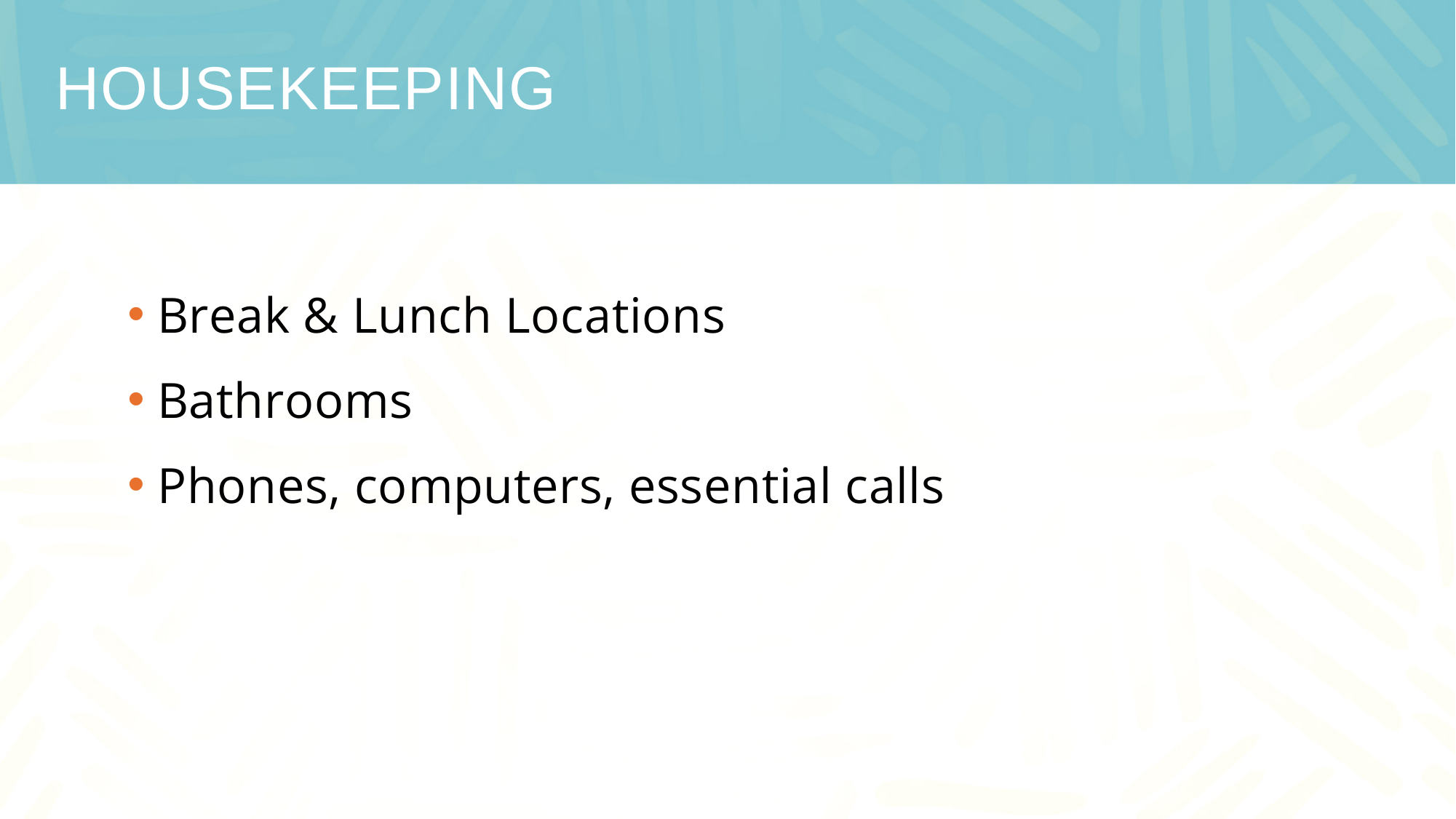

# housekeeping
 Break & Lunch Locations
 Bathrooms
 Phones, computers, essential calls